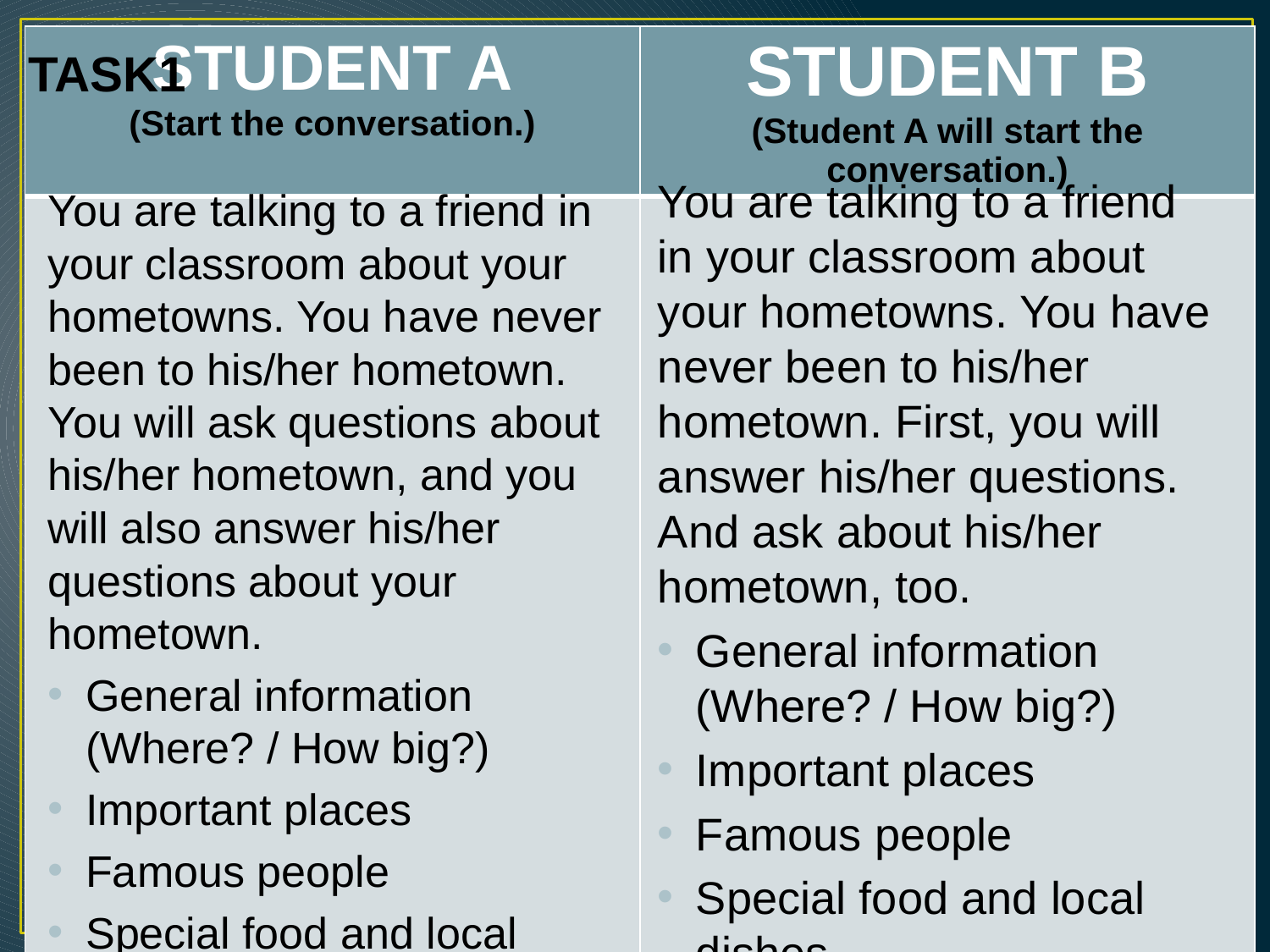

| STUDENT A (Start the conversation.) | STUDENT B (Student A will start the conversation.) |
| --- | --- |
|  |  |
TASK1
You are talking to a friend in your classroom about your hometowns. You have never been to his/her hometown. First, you will answer his/her questions. And ask about his/her hometown, too.
General information (Where? / How big?)
Important places
Famous people
Special food and local dishes
You are talking to a friend in your classroom about your hometowns. You have never been to his/her hometown. You will ask questions about his/her hometown, and you will also answer his/her questions about your hometown.
General information (Where? / How big?)
Important places
Famous people
Special food and local dishes